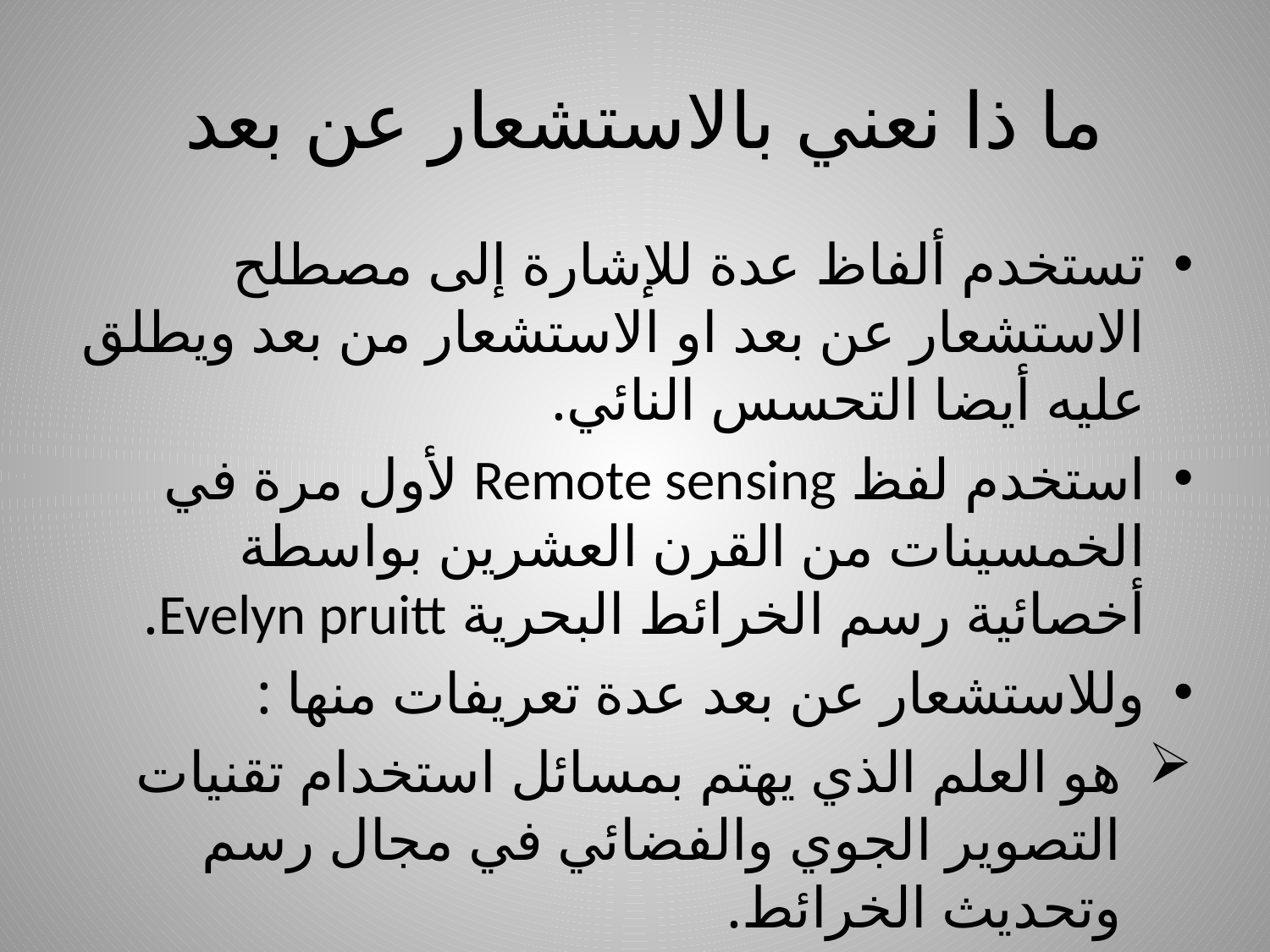

# ما ذا نعني بالاستشعار عن بعد
تستخدم ألفاظ عدة للإشارة إلى مصطلح الاستشعار عن بعد او الاستشعار من بعد ويطلق عليه أيضا التحسس النائي.
استخدم لفظ Remote sensing لأول مرة في الخمسينات من القرن العشرين بواسطة أخصائية رسم الخرائط البحرية Evelyn pruitt.
وللاستشعار عن بعد عدة تعريفات منها :
هو العلم الذي يهتم بمسائل استخدام تقنيات التصوير الجوي والفضائي في مجال رسم وتحديث الخرائط.